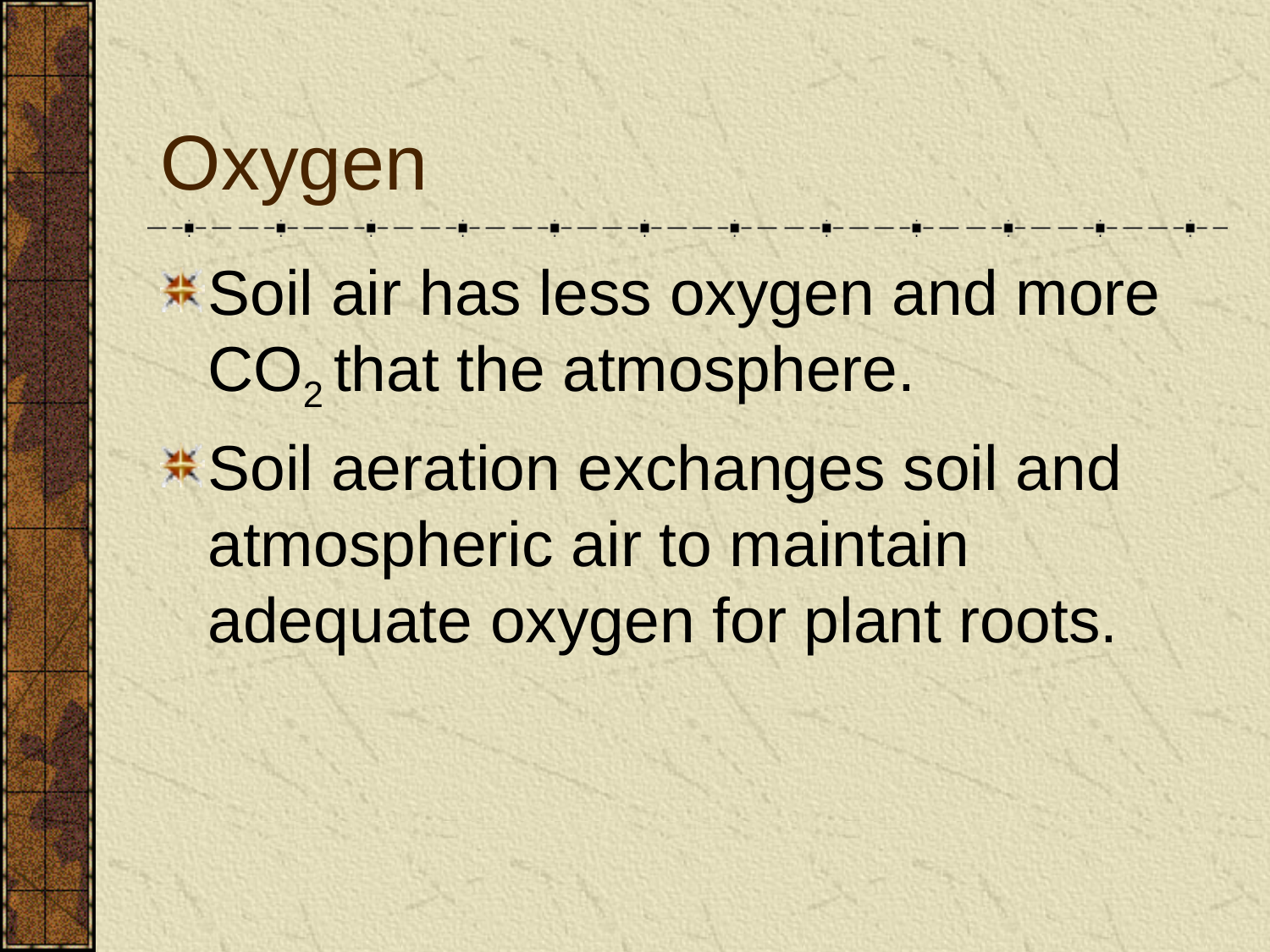

# Oxygen
Soil air has less oxygen and more CO2 that the atmosphere.
Soil aeration exchanges soil and atmospheric air to maintain adequate oxygen for plant roots.